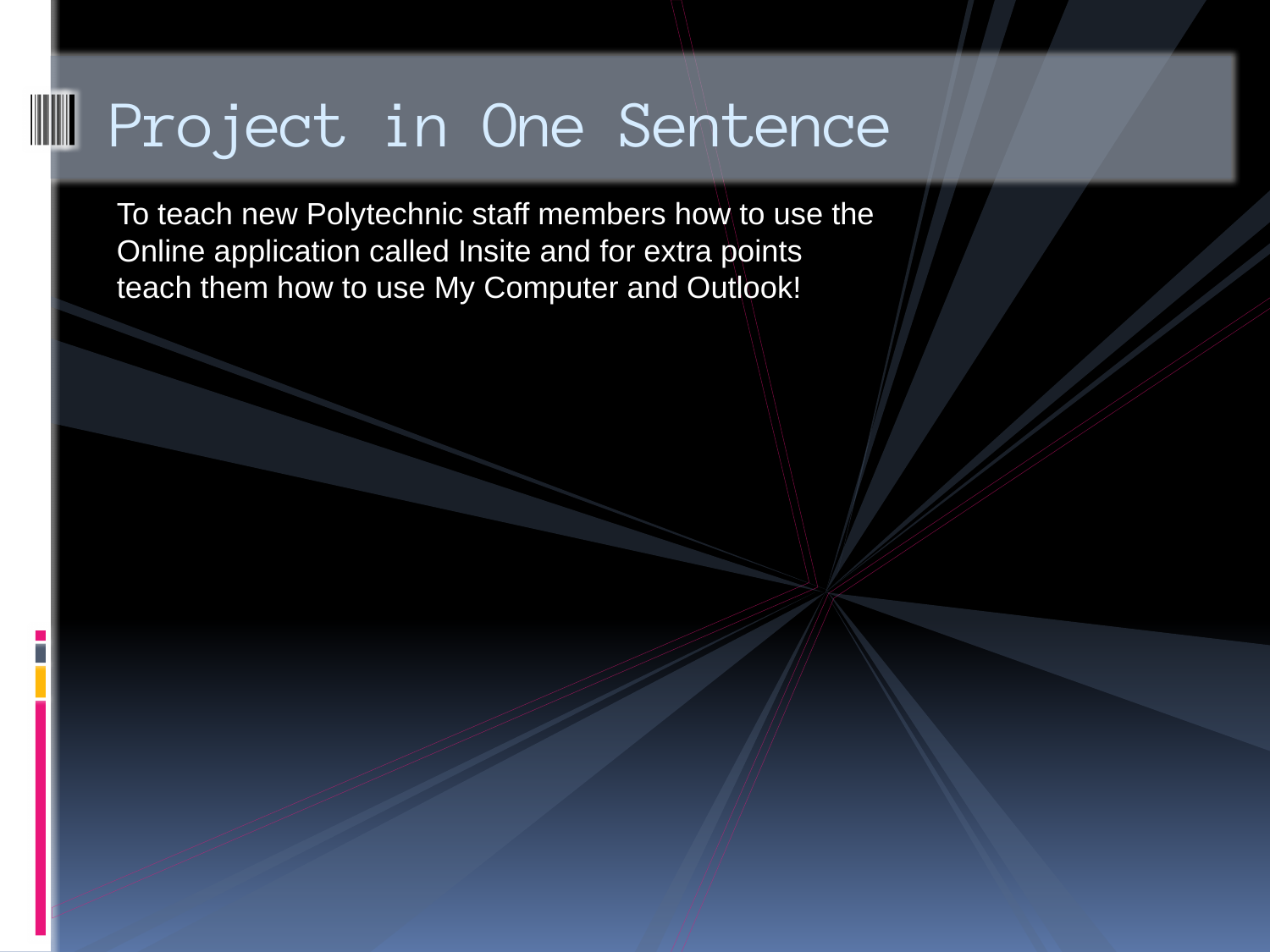

# Project in One Sentence
To teach new Polytechnic staff members how to use the Online application called Insite and for extra points teach them how to use My Computer and Outlook!